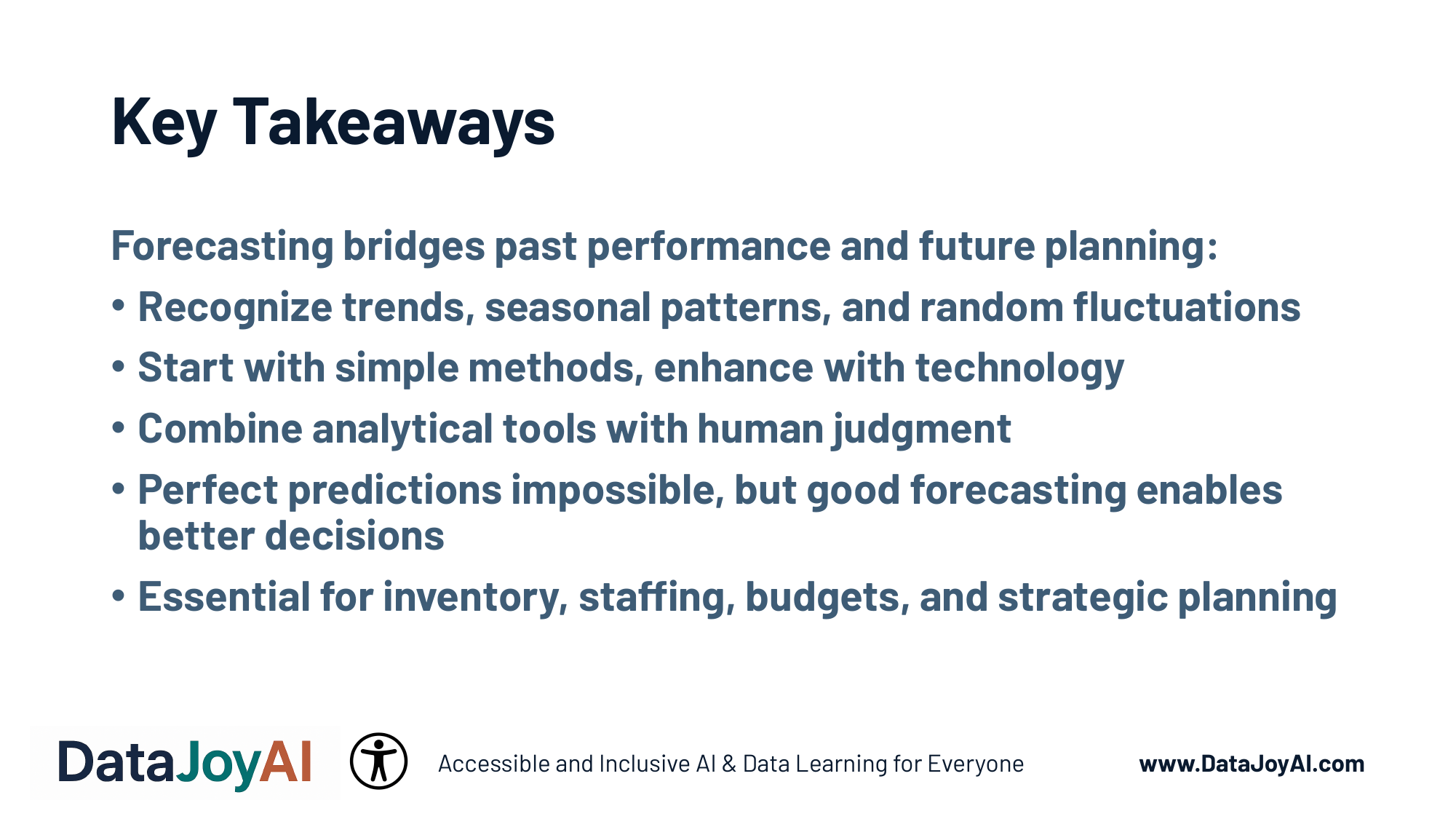

# Key Takeaways
Forecasting bridges past performance and future planning:
Recognize trends, seasonal patterns, and random fluctuations
Start with simple methods, enhance with technology
Combine analytical tools with human judgment
Perfect predictions impossible, but good forecasting enables better decisions
Essential for inventory, staffing, budgets, and strategic planning